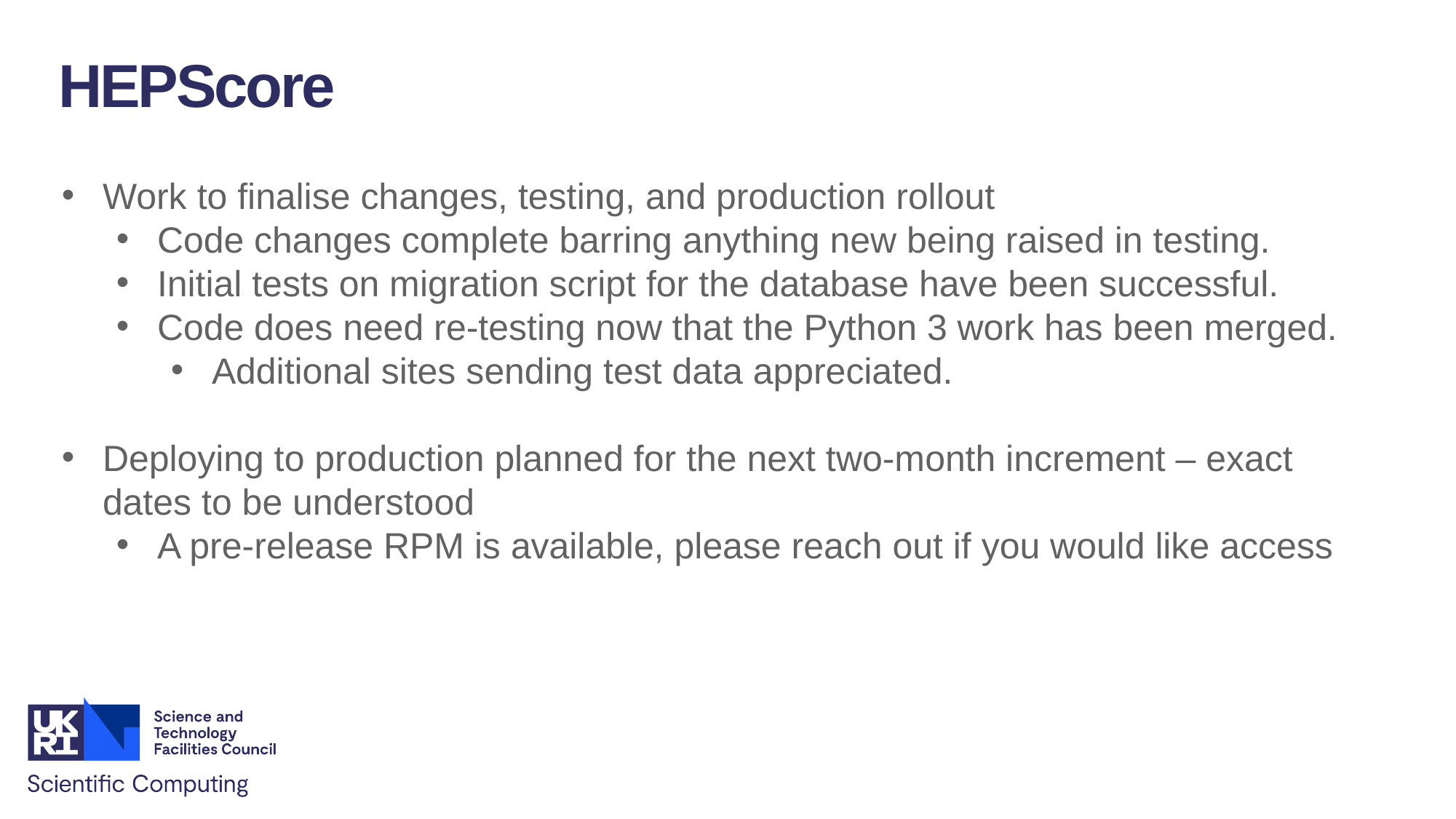

HEPScore
Work to finalise changes, testing, and production rollout
Code changes complete barring anything new being raised in testing.
Initial tests on migration script for the database have been successful.
Code does need re-testing now that the Python 3 work has been merged.
Additional sites sending test data appreciated.

Deploying to production planned for the next two-month increment – exact dates to be understood
A pre-release RPM is available, please reach out if you would like access